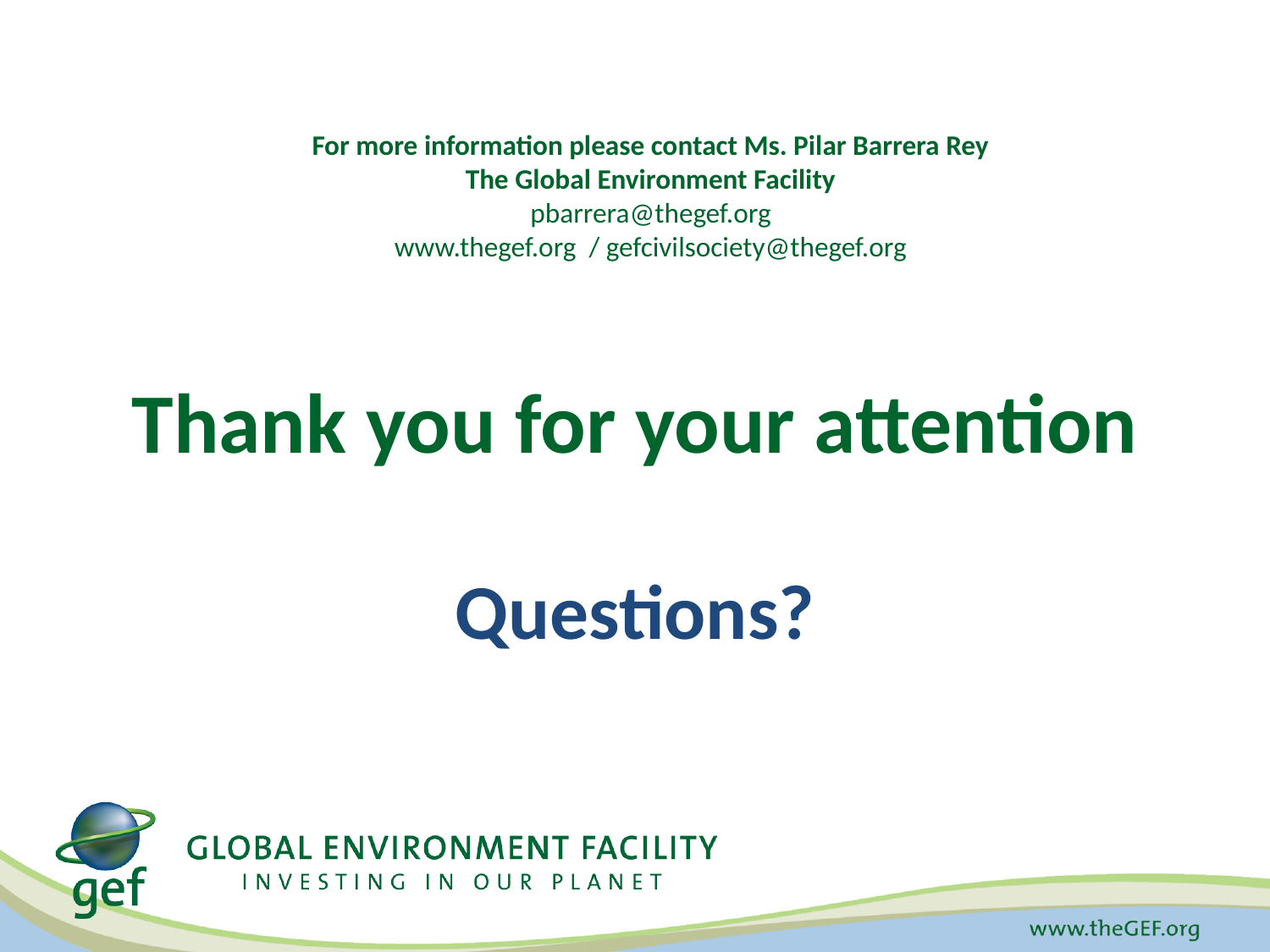

For more information please contact Ms. Pilar Barrera Rey
The Global Environment Facility
pbarrera@thegef.org
www.thegef.org  / gefcivilsociety@thegef.org